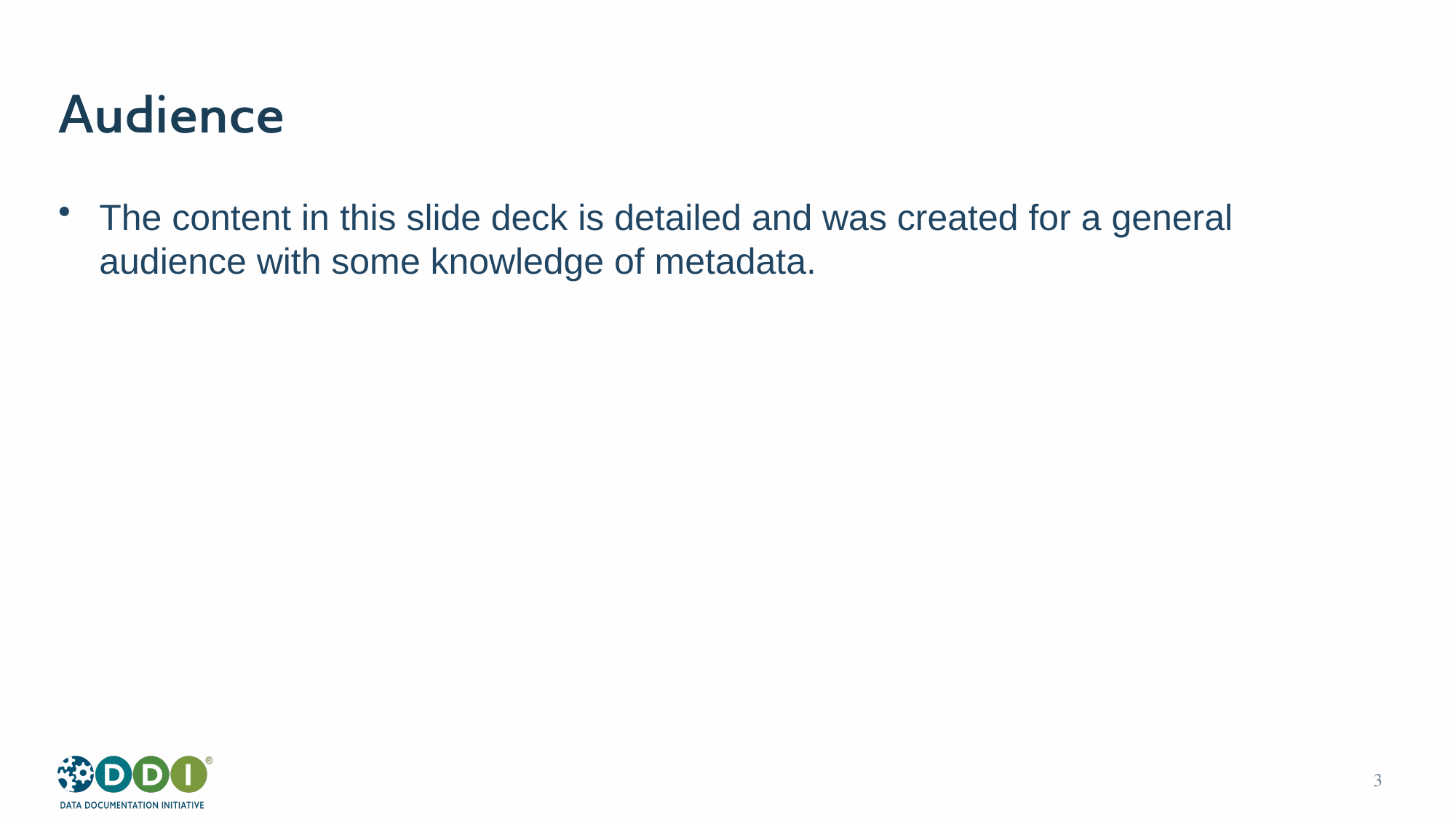

# Audience
The content in this slide deck is detailed and was created for a general audience with some knowledge of metadata.

3